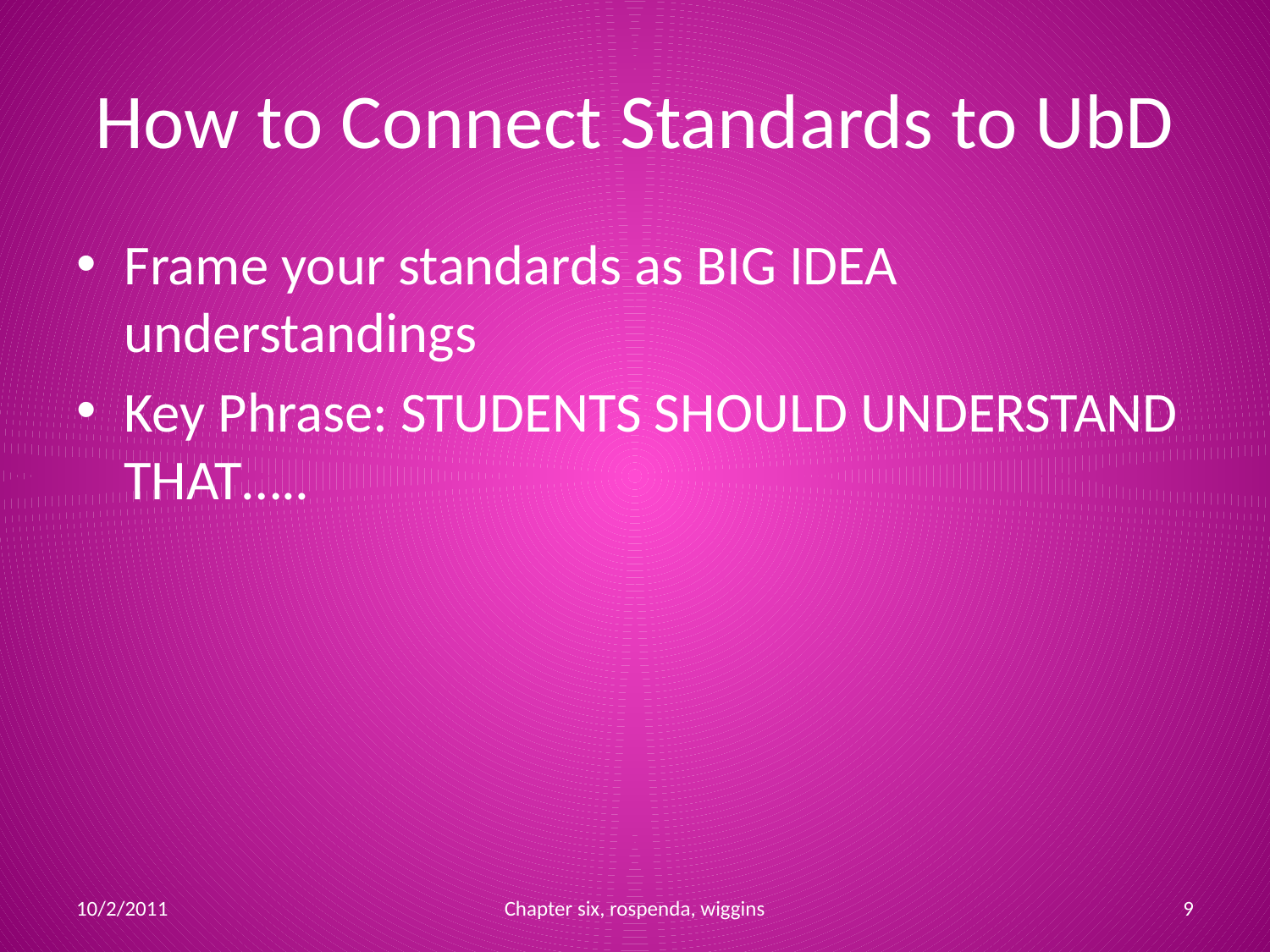

# How to Connect Standards to UbD
Frame your standards as BIG IDEA  understandings
Key Phrase: STUDENTS SHOULD UNDERSTAND THAT…..

10/2/2011
Chapter six, rospenda, wiggins
9